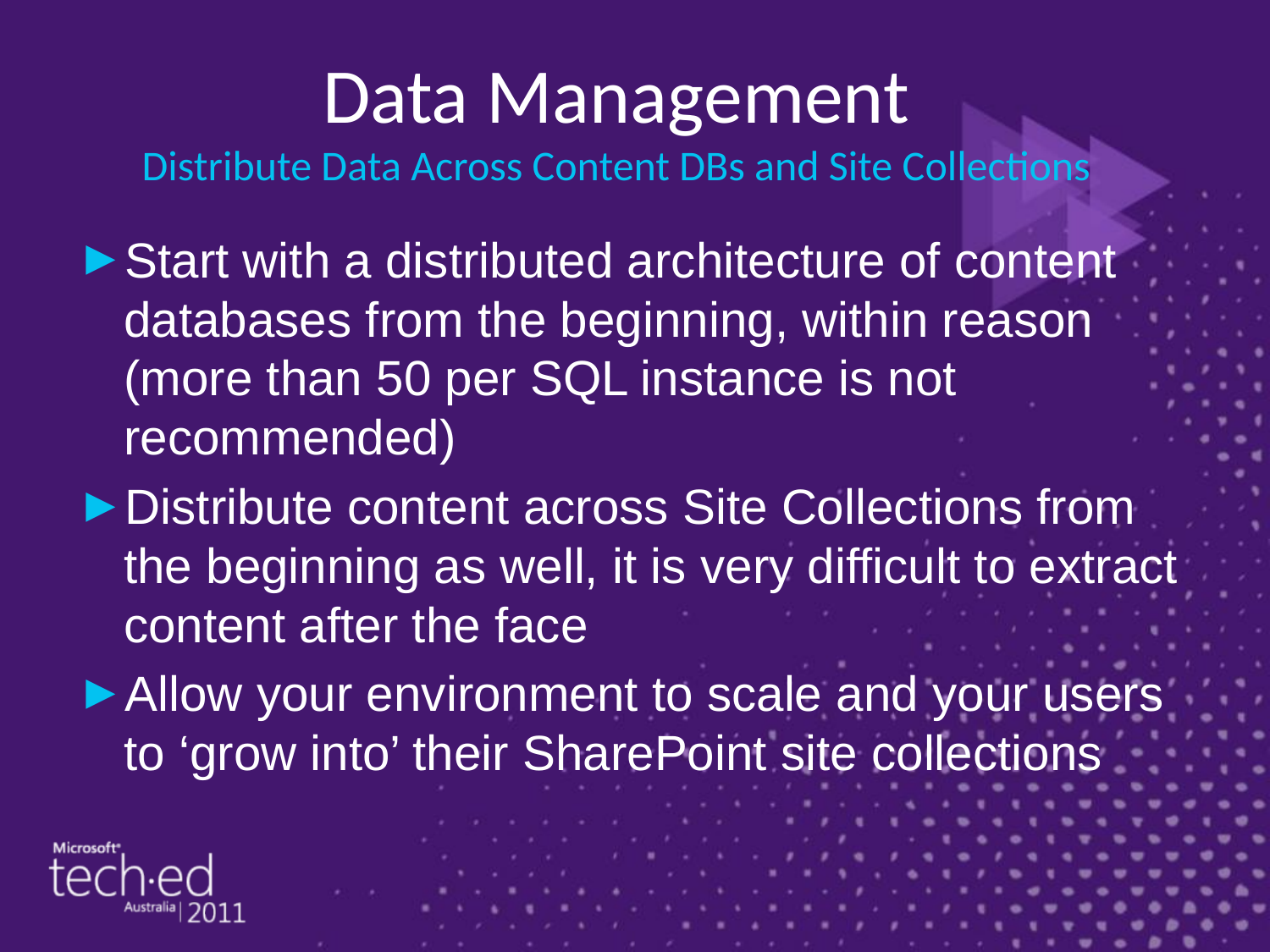

Data Management
Distribute Data Across Content DBs and Site Collections
Start with a distributed architecture of content databases from the beginning, within reason (more than 50 per SQL instance is not recommended)
Distribute content across Site Collections from the beginning as well, it is very difficult to extract content after the face
Allow your environment to scale and your users to ‘grow into’ their SharePoint site collections